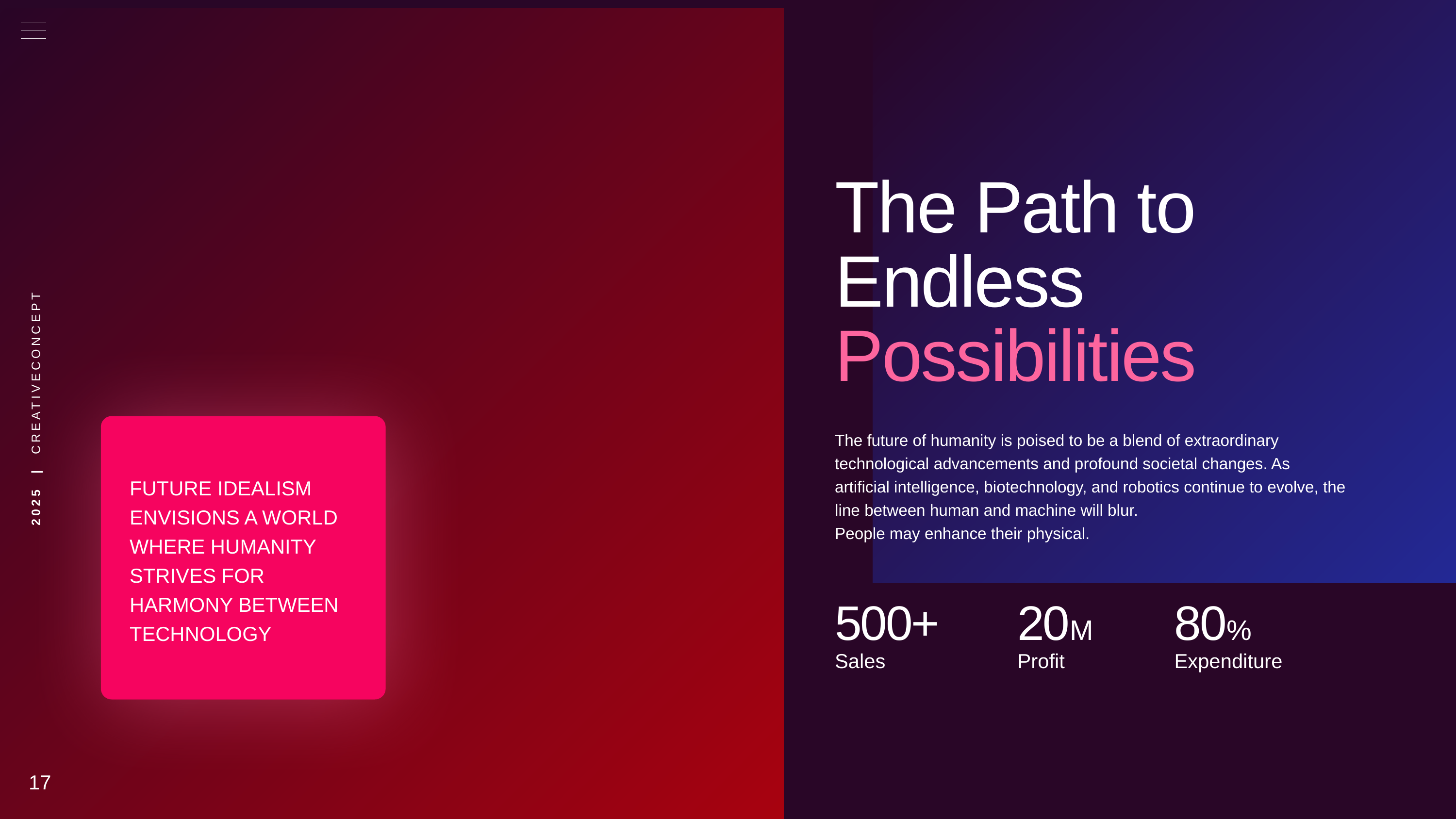

The Path to Endless Possibilities

The future of humanity is poised to be a blend of extraordinary technological advancements and profound societal changes. As artificial intelligence, biotechnology, and robotics continue to evolve, the line between human and machine will blur.
People may enhance their physical.
FUTURE IDEALISM ENVISIONS A WORLD WHERE HUMANITY STRIVES FOR HARMONY BETWEEN TECHNOLOGY
500+
20M
80%
Sales
Profit
Expenditure